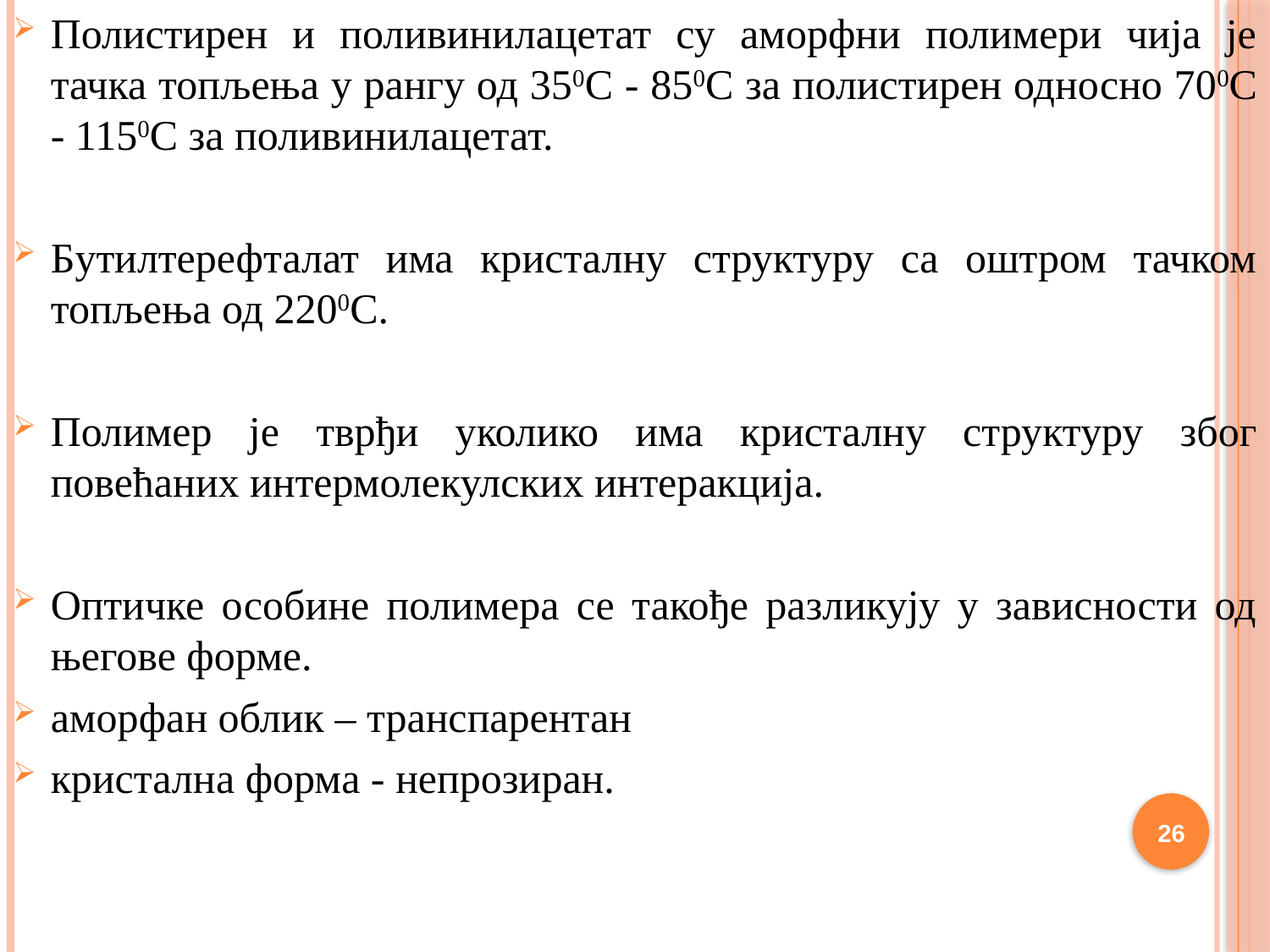

Полистирен и поливинилацетат су аморфни полимери чија је тачка топљења у рангу од 350C - 850C за полистирен односно 700C - 1150C за поливинилацетат.

Бутилтерефталат има кристалну структуру са оштром тачком топљења од 2200C.

Полимер је тврђи уколико има кристалну структуру због повећаних интермолекулских интеракција.

Оптичке особине полимера се такође разликују у зависности од његове форме.
аморфан облик – транспарентан
кристална форма - непрозиран.

26